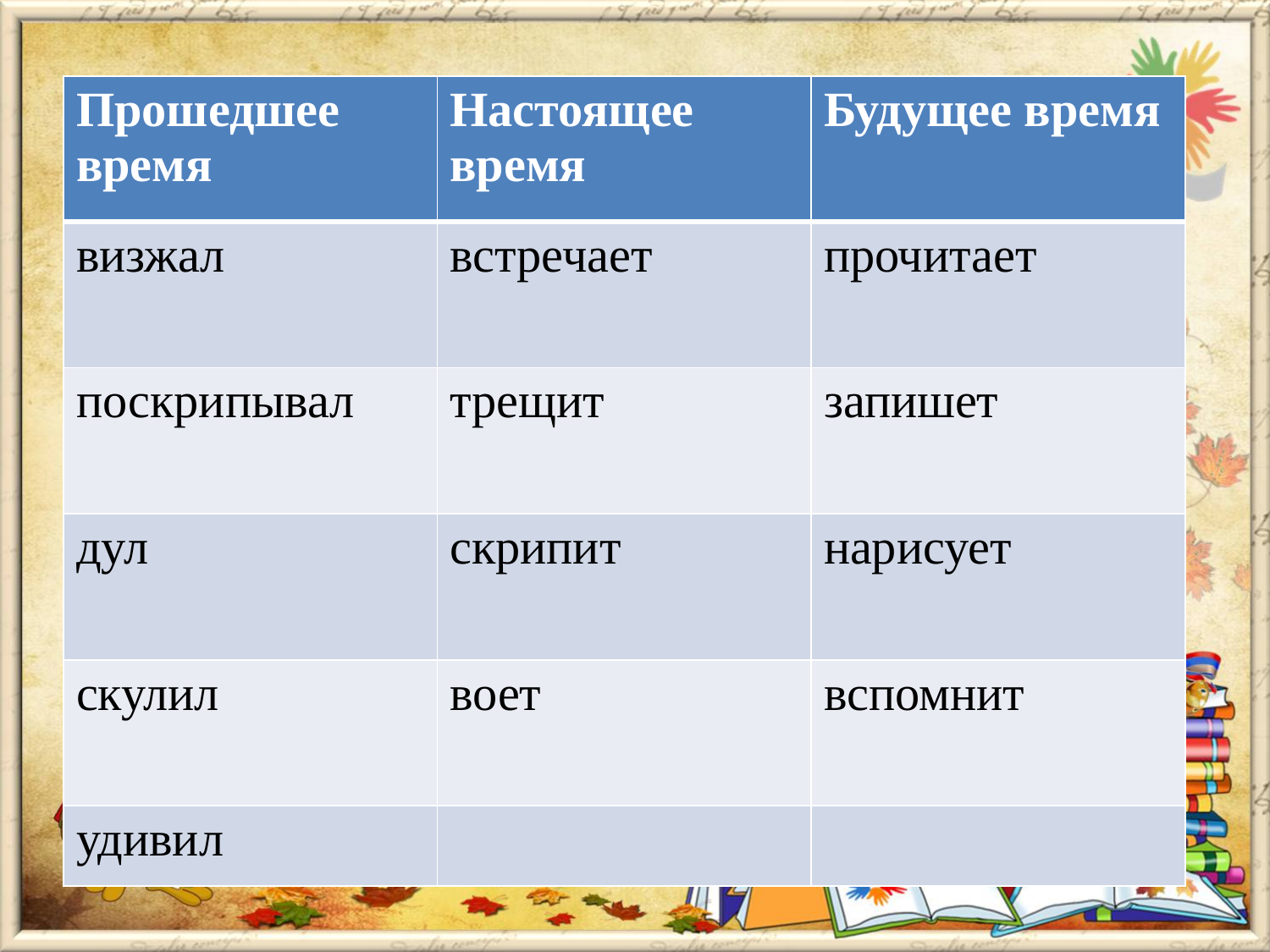

#
| Прошедшее время | Настоящее время | Будущее время |
| --- | --- | --- |
| визжал | встречает | прочитает |
| поскрипывал | трещит | запишет |
| дул | скрипит | нарисует |
| скулил | воет | вспомнит |
| удивил |  |  |
прош. вр.